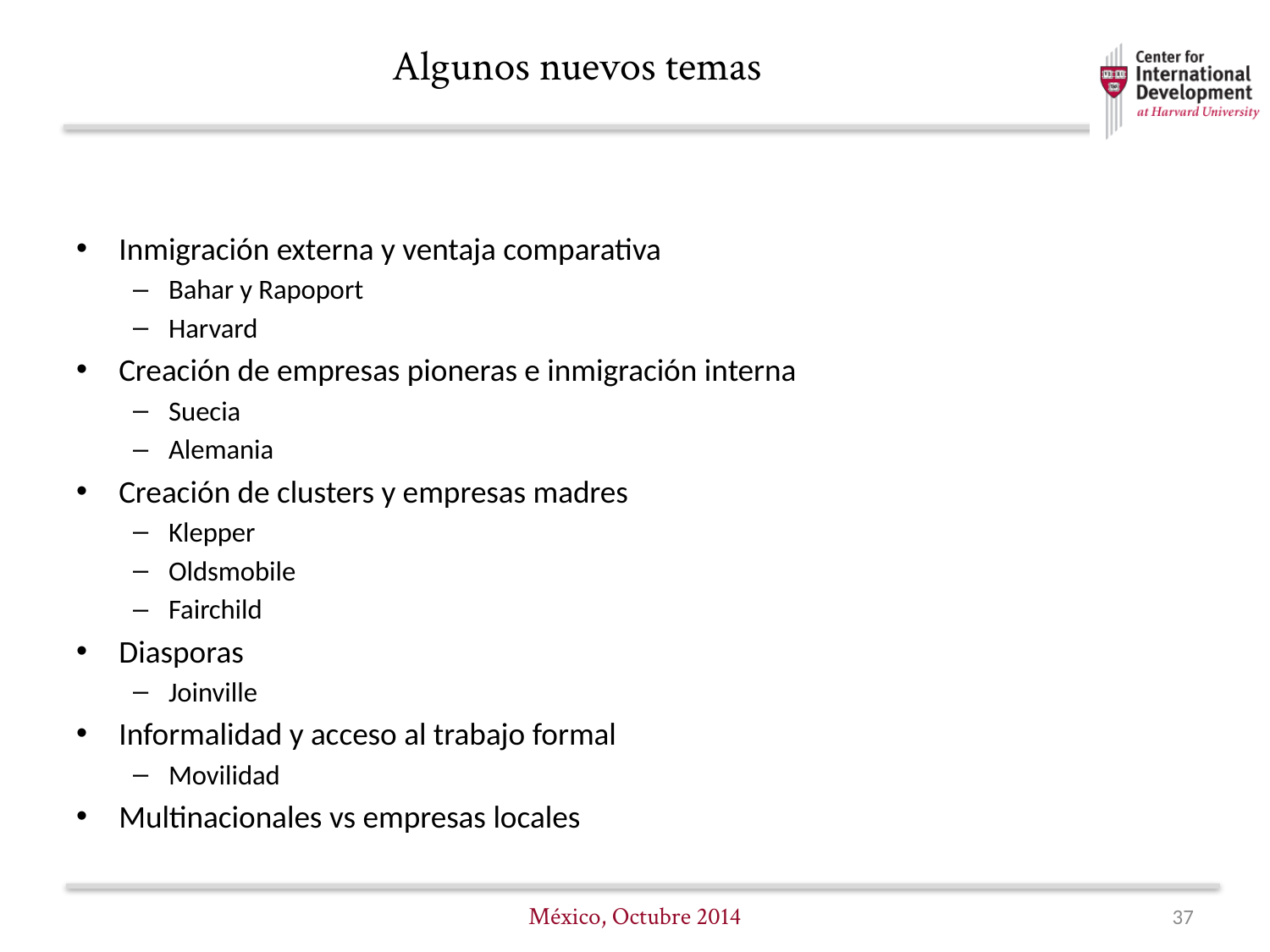

# Algunos nuevos temas
Inmigración externa y ventaja comparativa
Bahar y Rapoport
Harvard
Creación de empresas pioneras e inmigración interna
Suecia
Alemania
Creación de clusters y empresas madres
Klepper
Oldsmobile
Fairchild
Diasporas
Joinville
Informalidad y acceso al trabajo formal
Movilidad
Multinacionales vs empresas locales

México, Octubre 2014
37